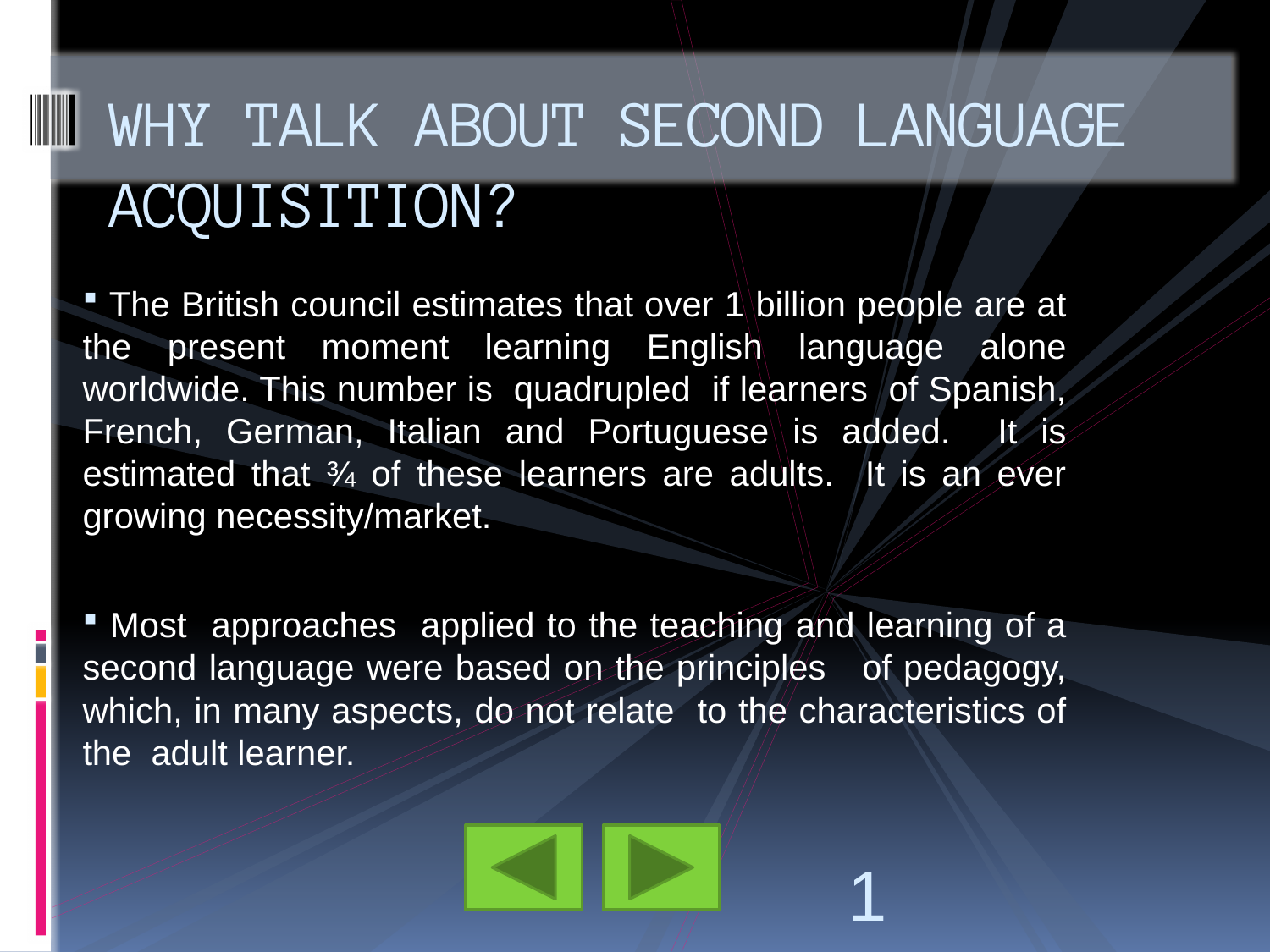

# WHY TALK ABOUT SECOND LANGUAGE ACQUISITION?
 The British council estimates that over 1 billion people are at the present moment learning English language alone worldwide. This number is  quadrupled  if learners  of Spanish, French, German, Italian and Portuguese is added.  It is estimated that ¾ of these learners are adults.  It is an ever growing necessity/market.

 Most  approaches  applied to the teaching and learning of a second language were based on the principles   of pedagogy, which, in many aspects, do not relate  to the characteristics of the  adult learner.

1